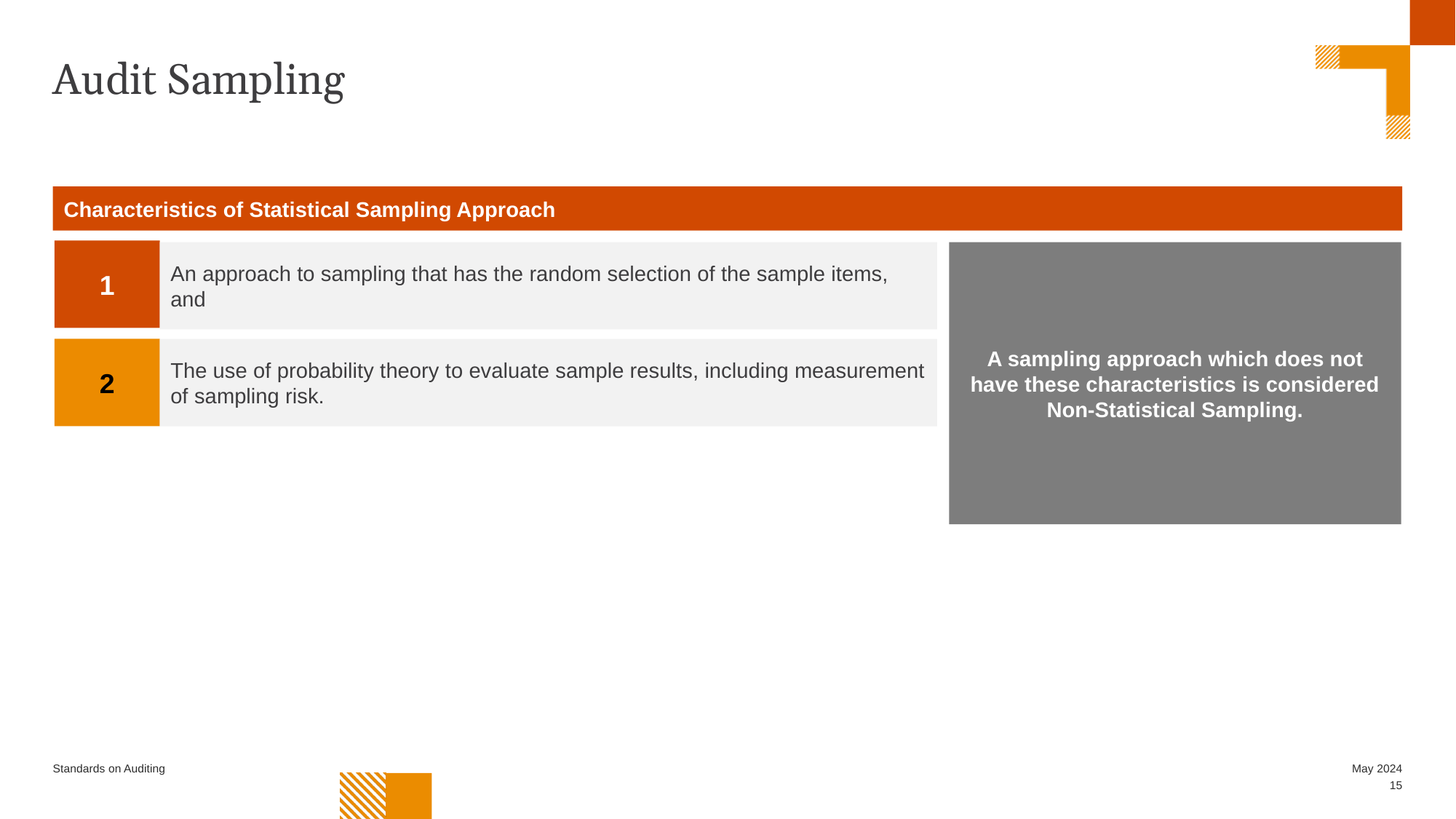

# Audit Sampling
Characteristics of Statistical Sampling Approach
1
An approach to sampling that has the random selection of the sample items, and
A sampling approach which does not have these characteristics is considered Non-Statistical Sampling.
2
The use of probability theory to evaluate sample results, including measurement of sampling risk.
Standards on Auditing
May 2024
15